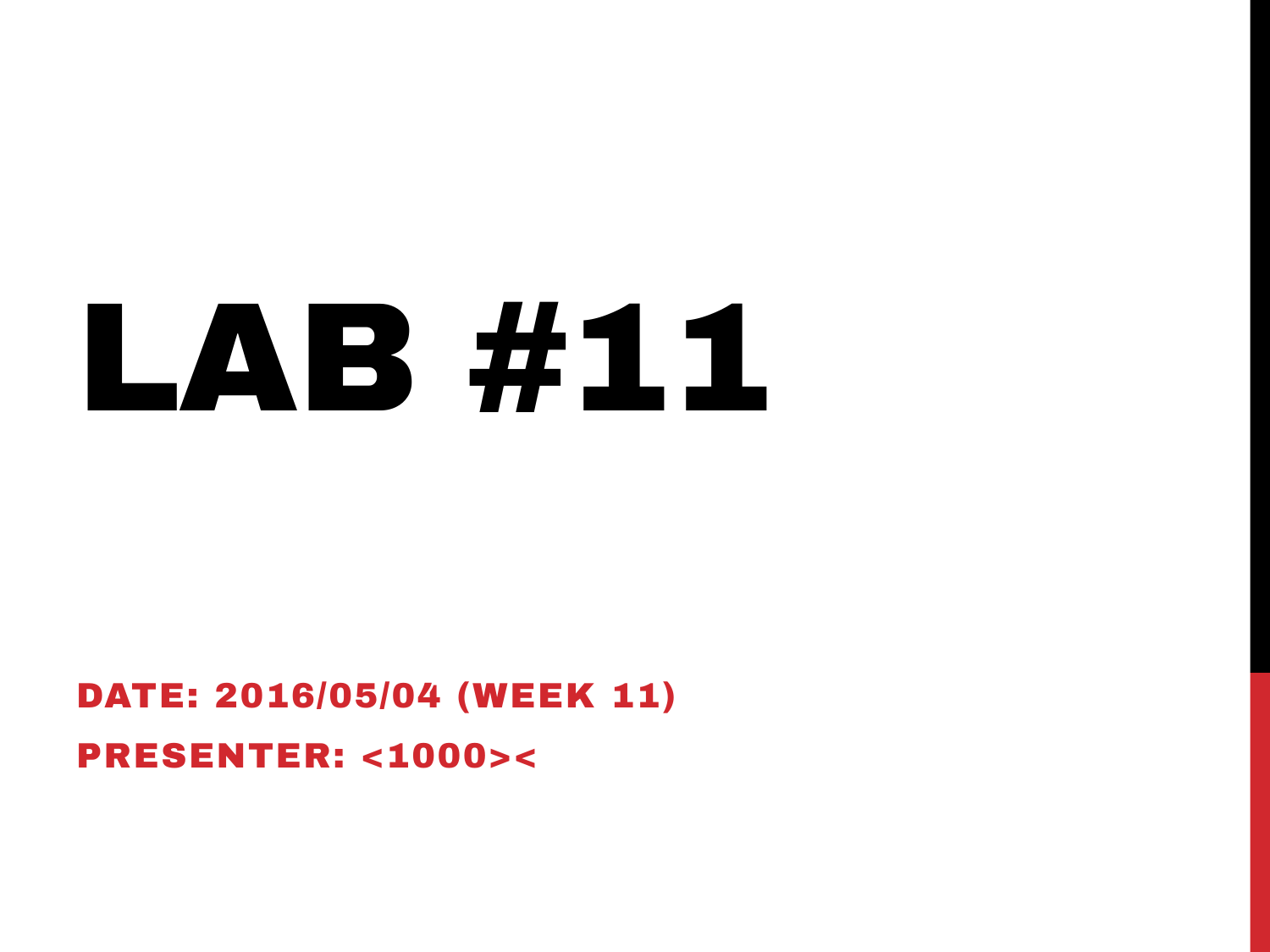

# Lab #11
Date: 2016/05/04 (week 11)
Presenter: <1000><